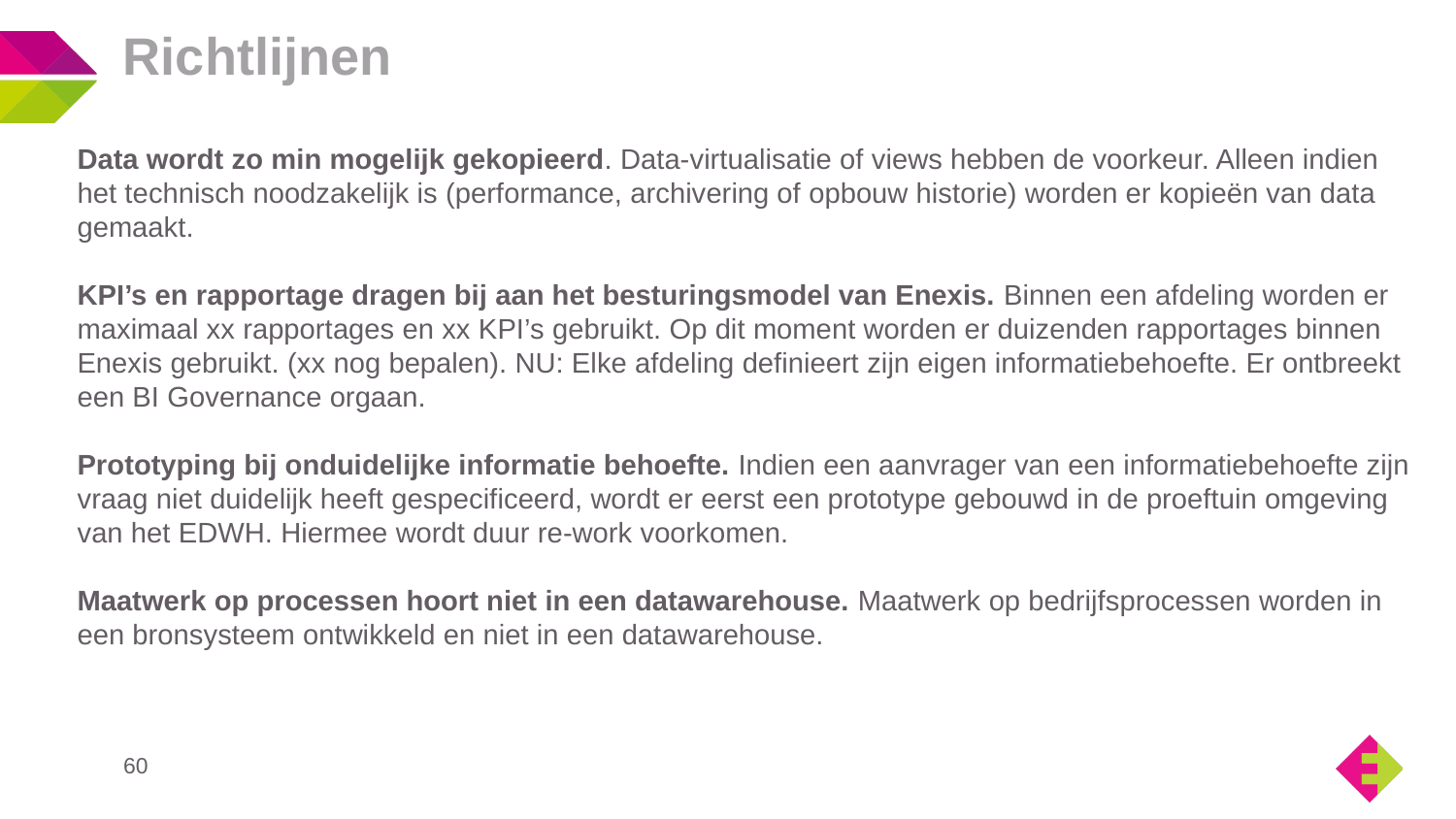

# Richtlijnen
Data wordt zo min mogelijk gekopieerd. Data-virtualisatie of views hebben de voorkeur. Alleen indien het technisch noodzakelijk is (performance, archivering of opbouw historie) worden er kopieën van data gemaakt.

KPI’s en rapportage dragen bij aan het besturingsmodel van Enexis. Binnen een afdeling worden er maximaal xx rapportages en xx KPI’s gebruikt. Op dit moment worden er duizenden rapportages binnen Enexis gebruikt. (xx nog bepalen). NU: Elke afdeling definieert zijn eigen informatiebehoefte. Er ontbreekt een BI Governance orgaan.

Prototyping bij onduidelijke informatie behoefte. Indien een aanvrager van een informatiebehoefte zijn vraag niet duidelijk heeft gespecificeerd, wordt er eerst een prototype gebouwd in de proeftuin omgeving van het EDWH. Hiermee wordt duur re-work voorkomen.

Maatwerk op processen hoort niet in een datawarehouse. Maatwerk op bedrijfsprocessen worden in een bronsysteem ontwikkeld en niet in een datawarehouse.